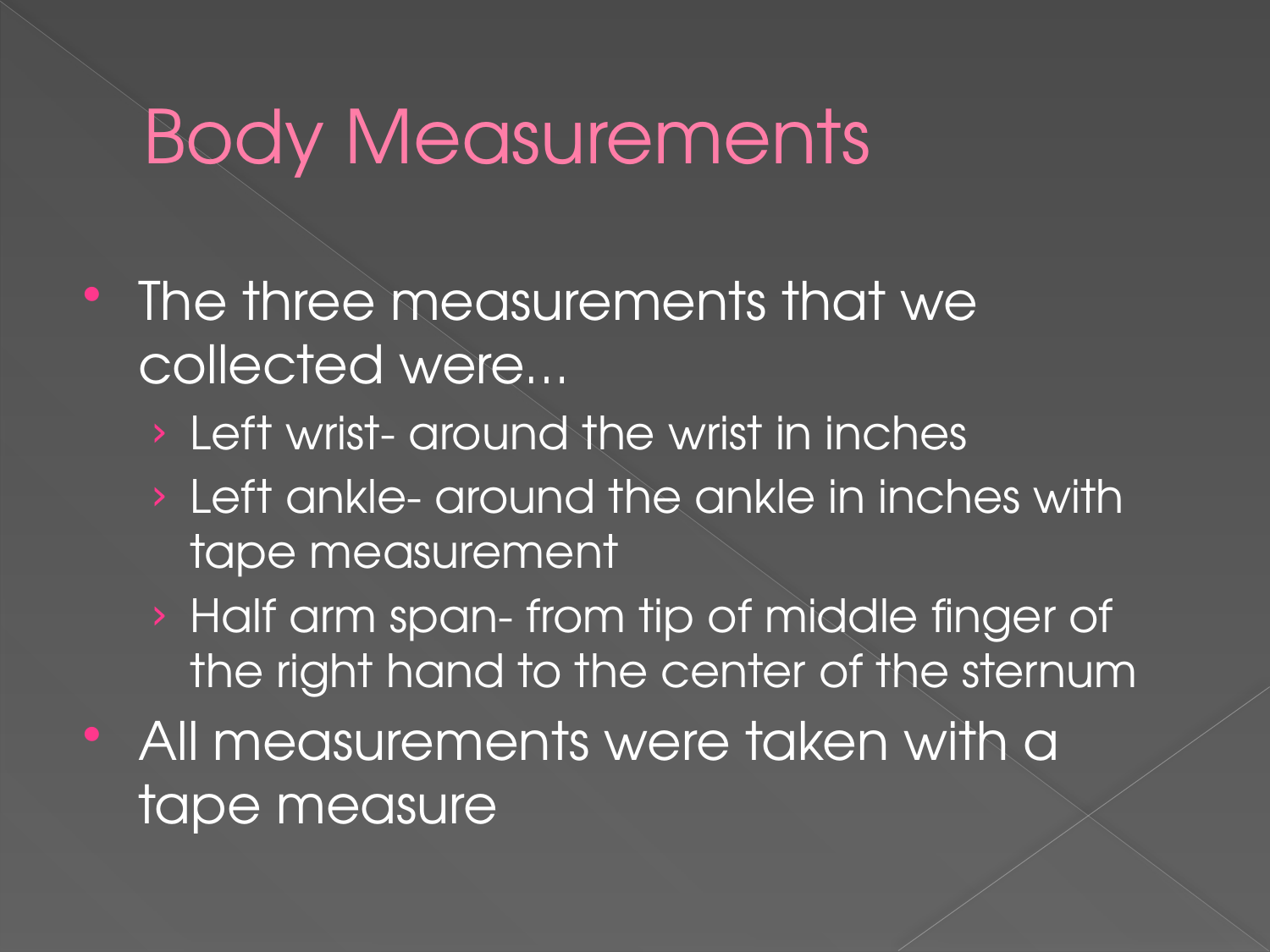

# Body Measurements
The three measurements that we collected were…
Left wrist- around the wrist in inches
Left ankle- around the ankle in inches with tape measurement
Half arm span- from tip of middle finger of the right hand to the center of the sternum
All measurements were taken with a tape measure